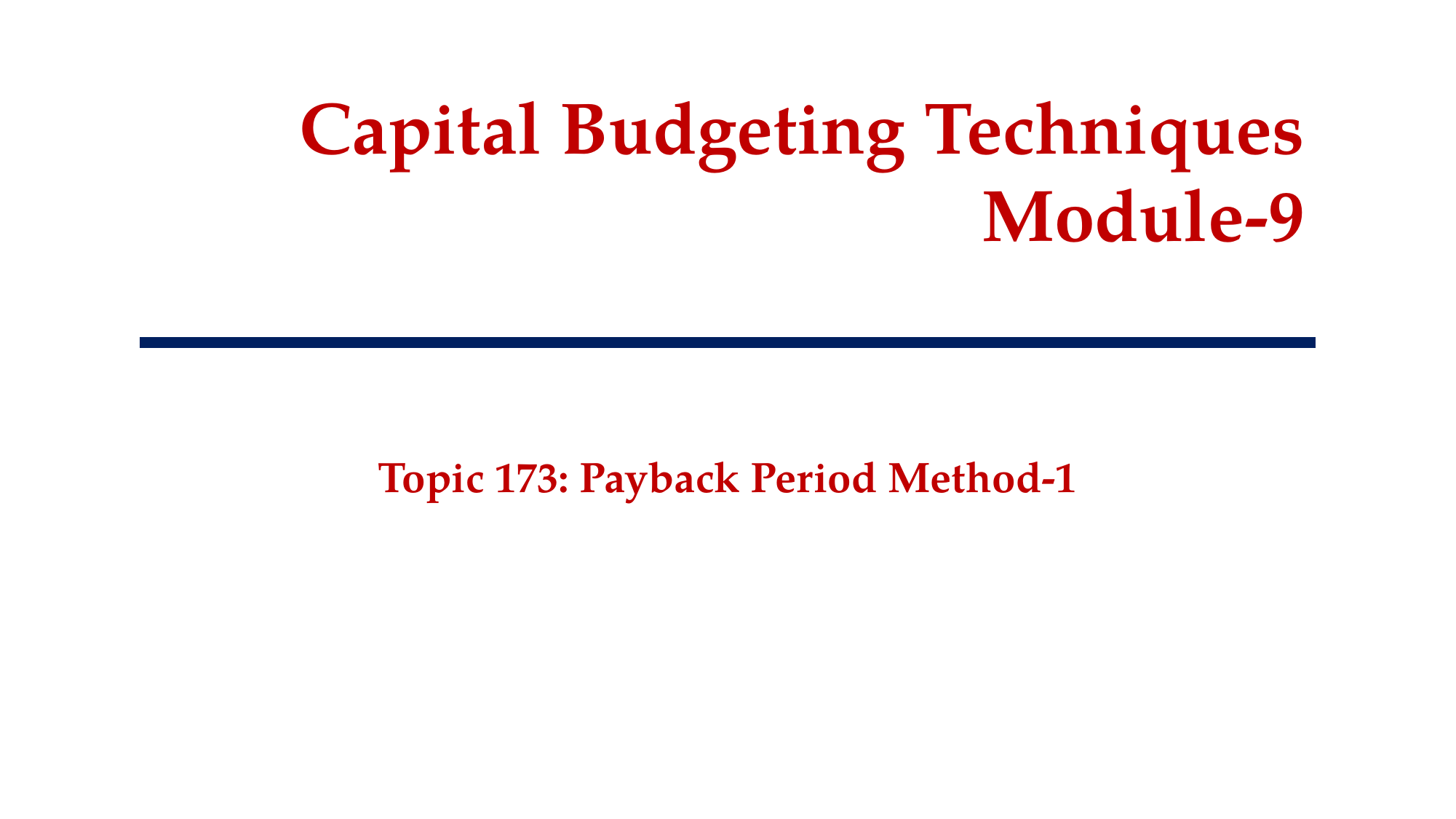

Capital Budgeting Techniques
Module-9
Topic 173: Payback Period Method-1